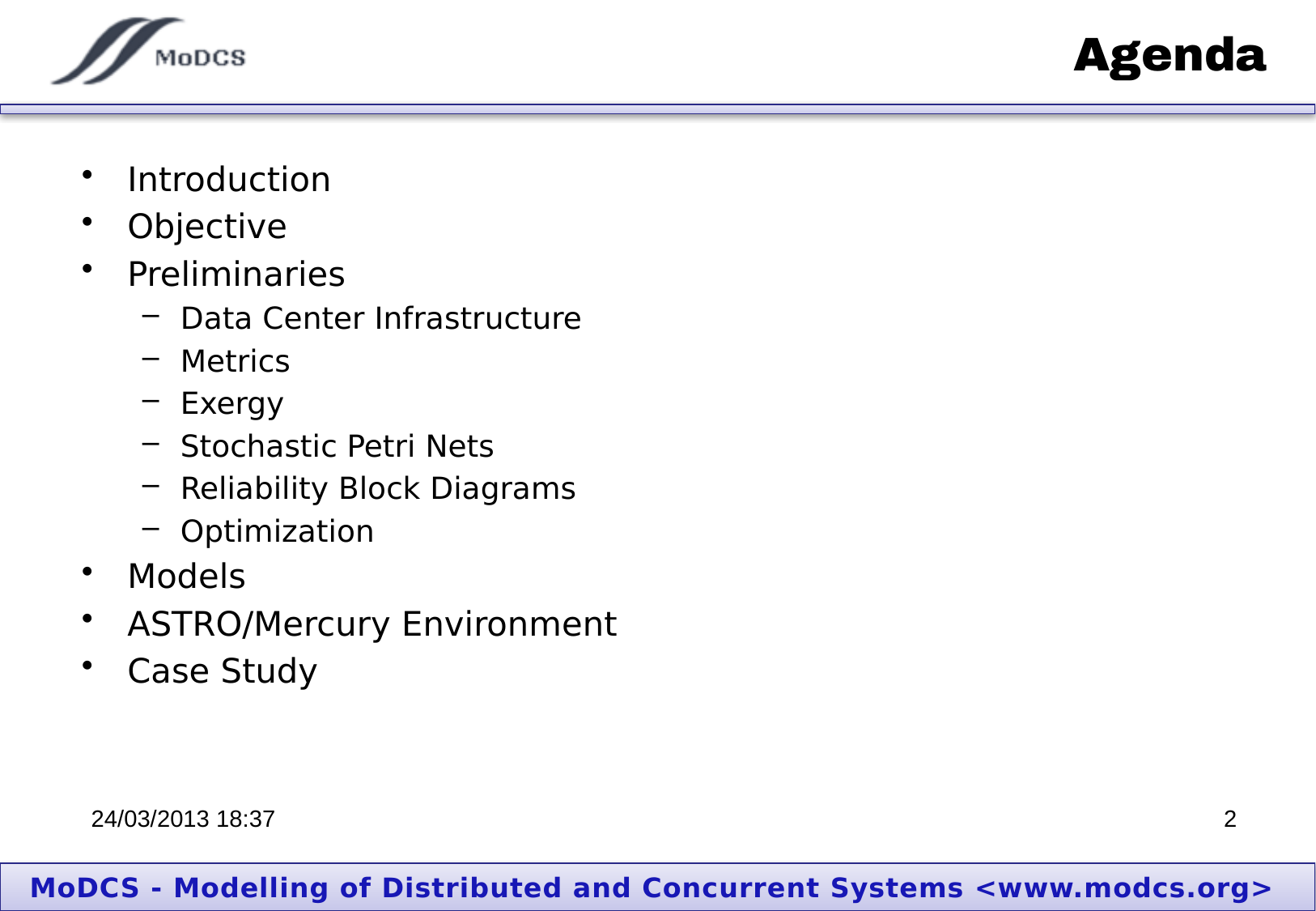

# Agenda
Introduction
Objective
Preliminaries
Data Center Infrastructure
Metrics
Exergy
Stochastic Petri Nets
Reliability Block Diagrams
Optimization
Models
ASTRO/Mercury Environment
Case Study

24/03/2013 18:37

2